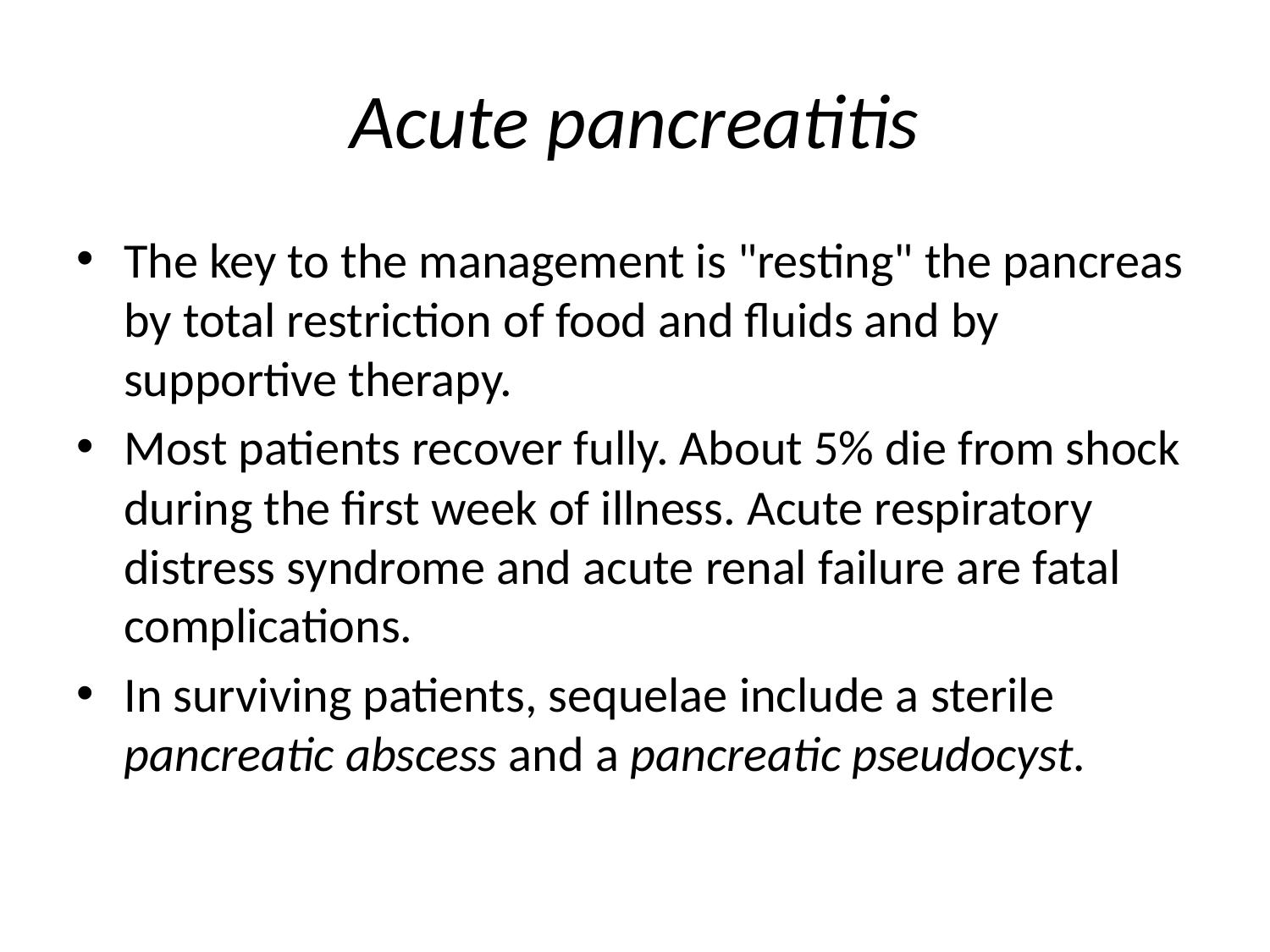

# Acute pancreatitis
The key to the management is "resting" the pancreas by total restriction of food and fluids and by supportive therapy.
Most patients recover fully. About 5% die from shock during the first week of illness. Acute respiratory distress syndrome and acute renal failure are fatal complications.
In surviving patients, sequelae include a sterile pancreatic abscess and a pancreatic pseudocyst.